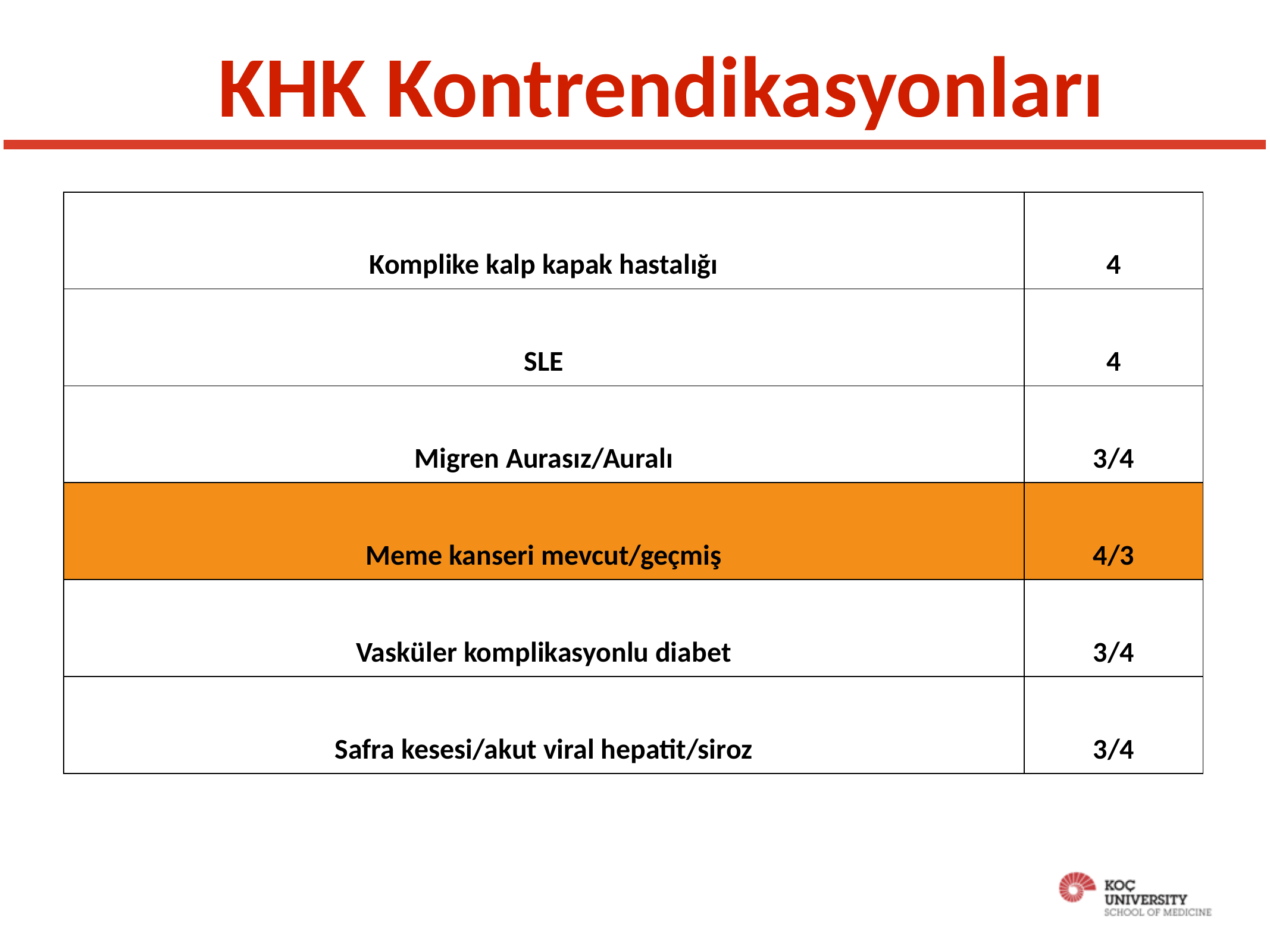

# KHK Kontrendikasyonları
| Komplike kalp kapak hastalığı | 4 |
| --- | --- |
| SLE | 4 |
| Migren Aurasız/Auralı | 3/4 |
| Meme kanseri mevcut/geçmiş | 4/3 |
| Vasküler komplikasyonlu diabet | 3/4 |
| Safra kesesi/akut viral hepatit/siroz | 3/4 |